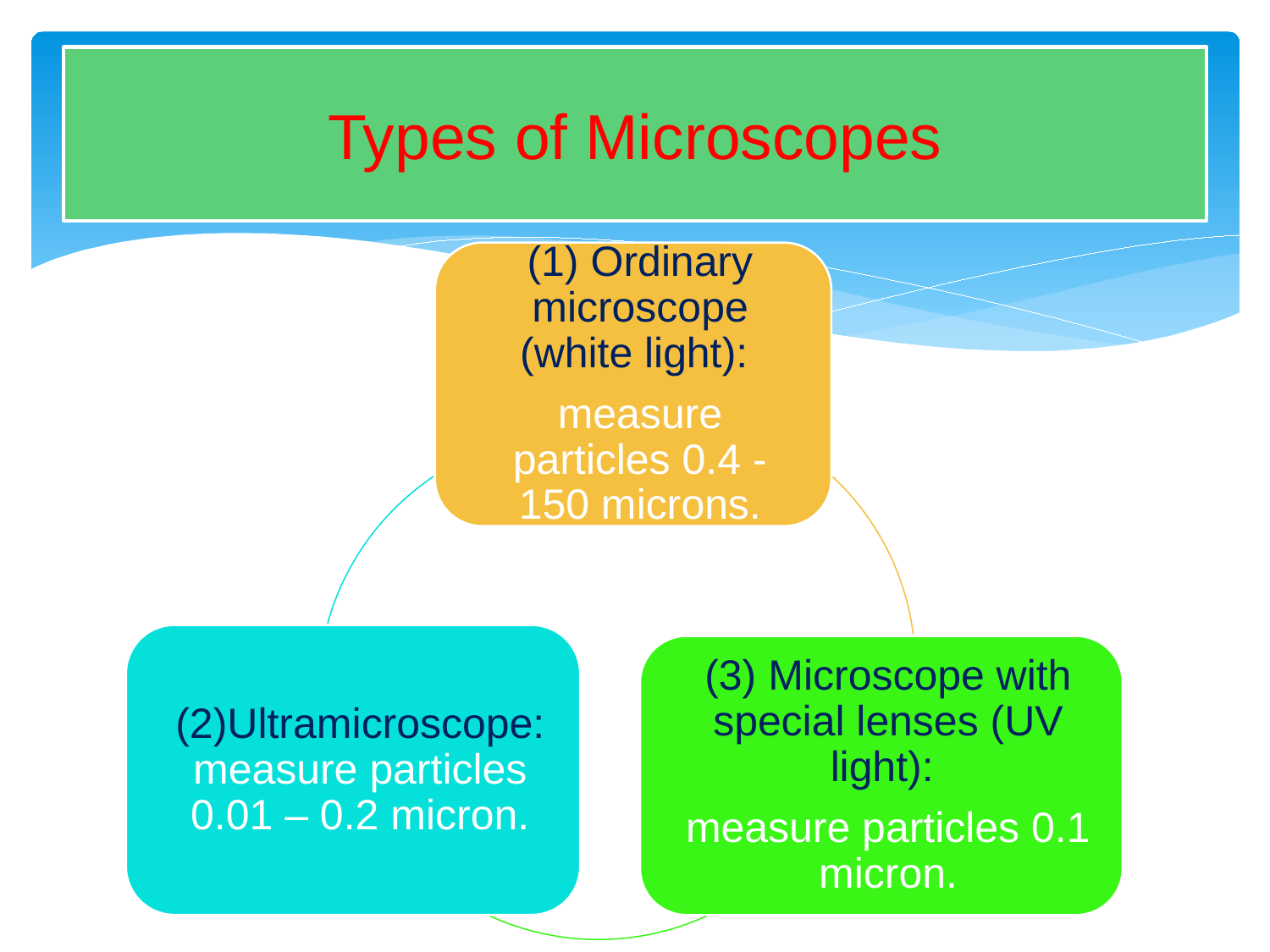

# Types of Microscopes
(1) Ordinary microscope (white light):
measure particles 0.4 - 150 microns.
(3) Microscope with special lenses (UV light):
measure particles 0.1 micron.
(2)Ultramicroscope: measure particles 0.01 – 0.2 micron.